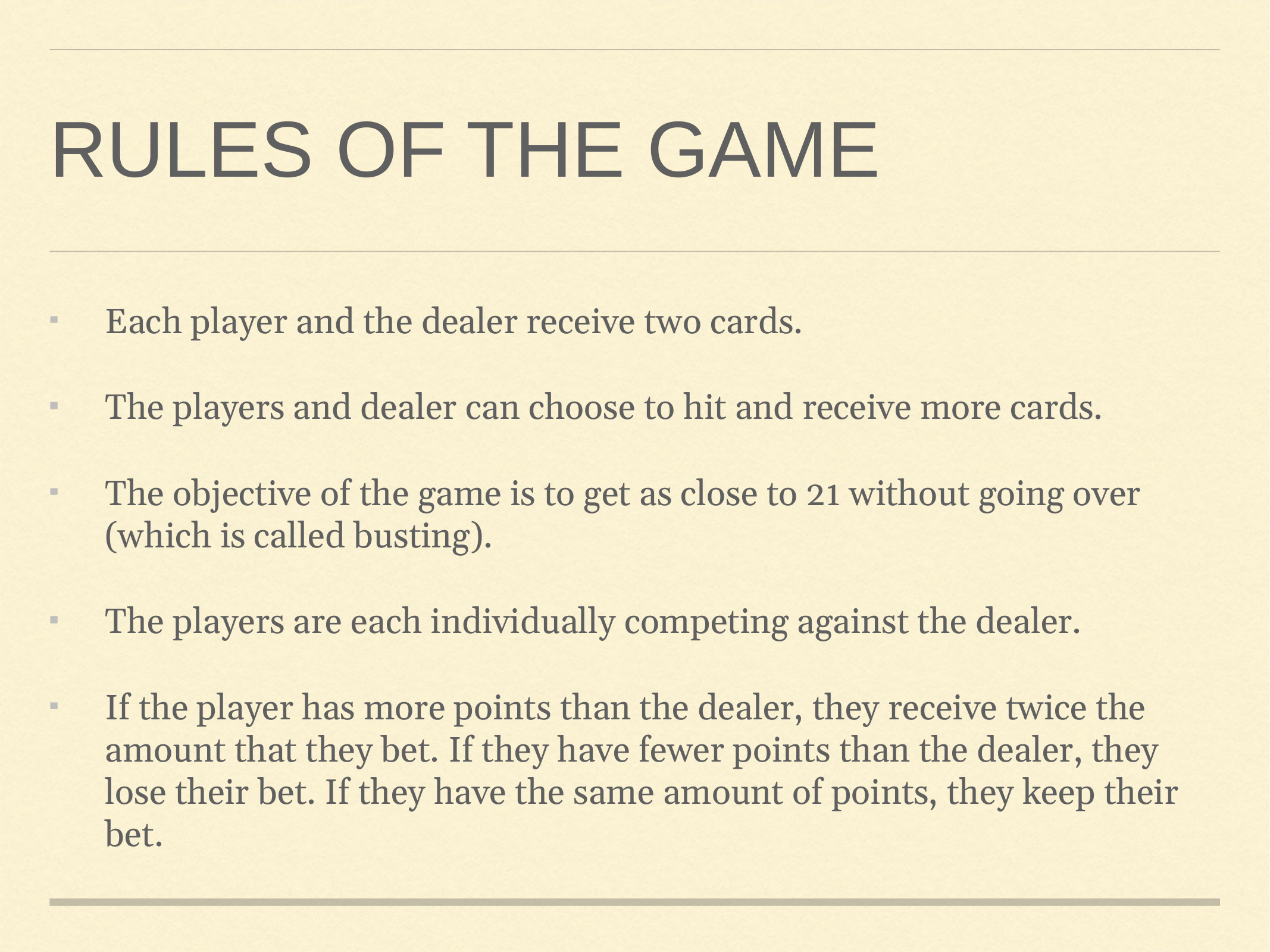

# Rules of The Game
Each player and the dealer receive two cards.
The players and dealer can choose to hit and receive more cards.
The objective of the game is to get as close to 21 without going over (which is called busting).
The players are each individually competing against the dealer.
If the player has more points than the dealer, they receive twice the amount that they bet. If they have fewer points than the dealer, they lose their bet. If they have the same amount of points, they keep their bet.